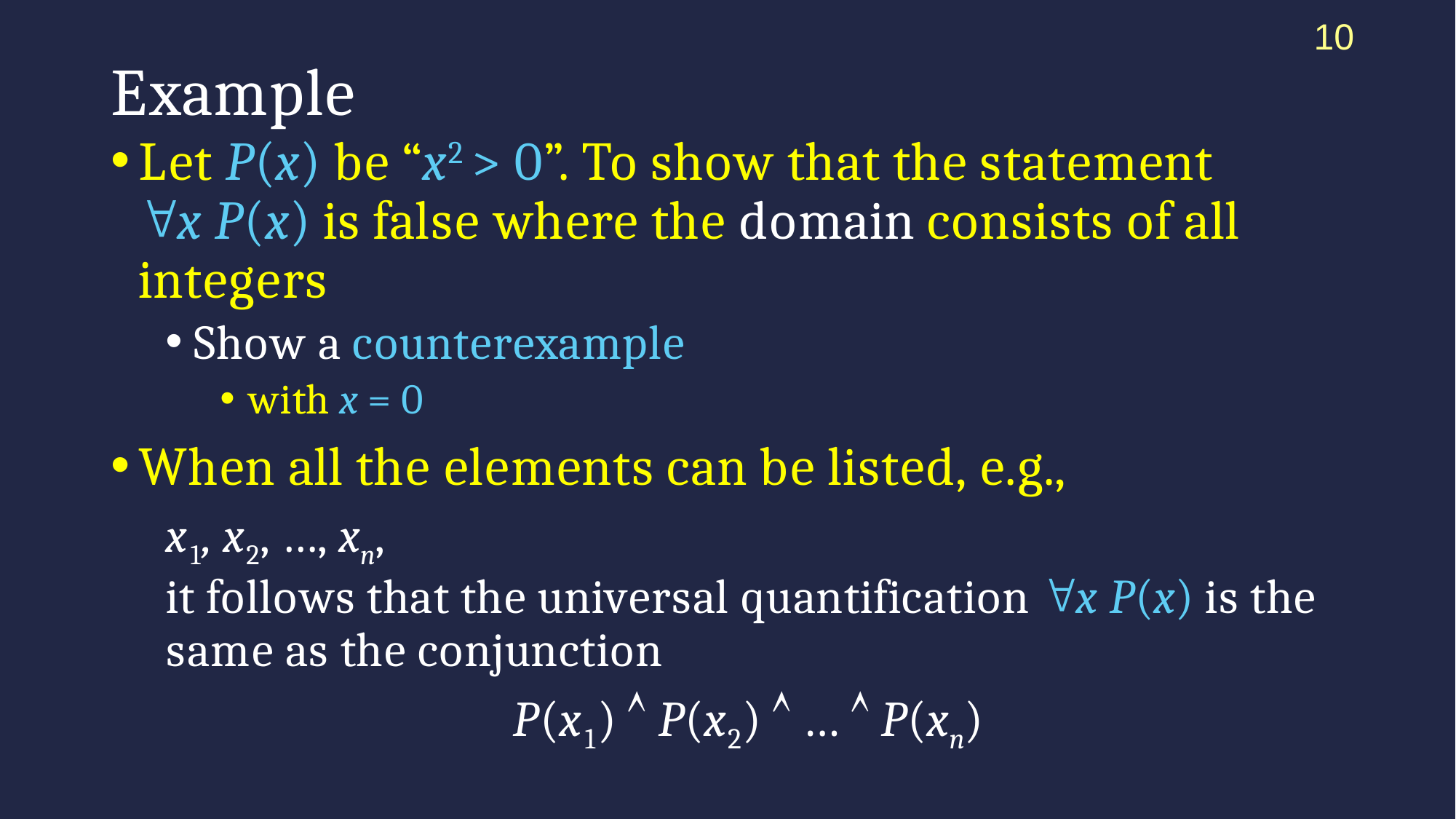

10
# Example
Let P(x) be “x2 > 0”. To show that the statement
∀x P(x) is false where the domain consists of all integers
Show a counterexample
with x = 0
When all the elements can be listed, e.g.,
x1, x2, …, xn,
it follows that the universal quantification ∀x P(x) is the same as the conjunction
P(x1) ∧ P(x2) ∧ … ∧ P(xn)